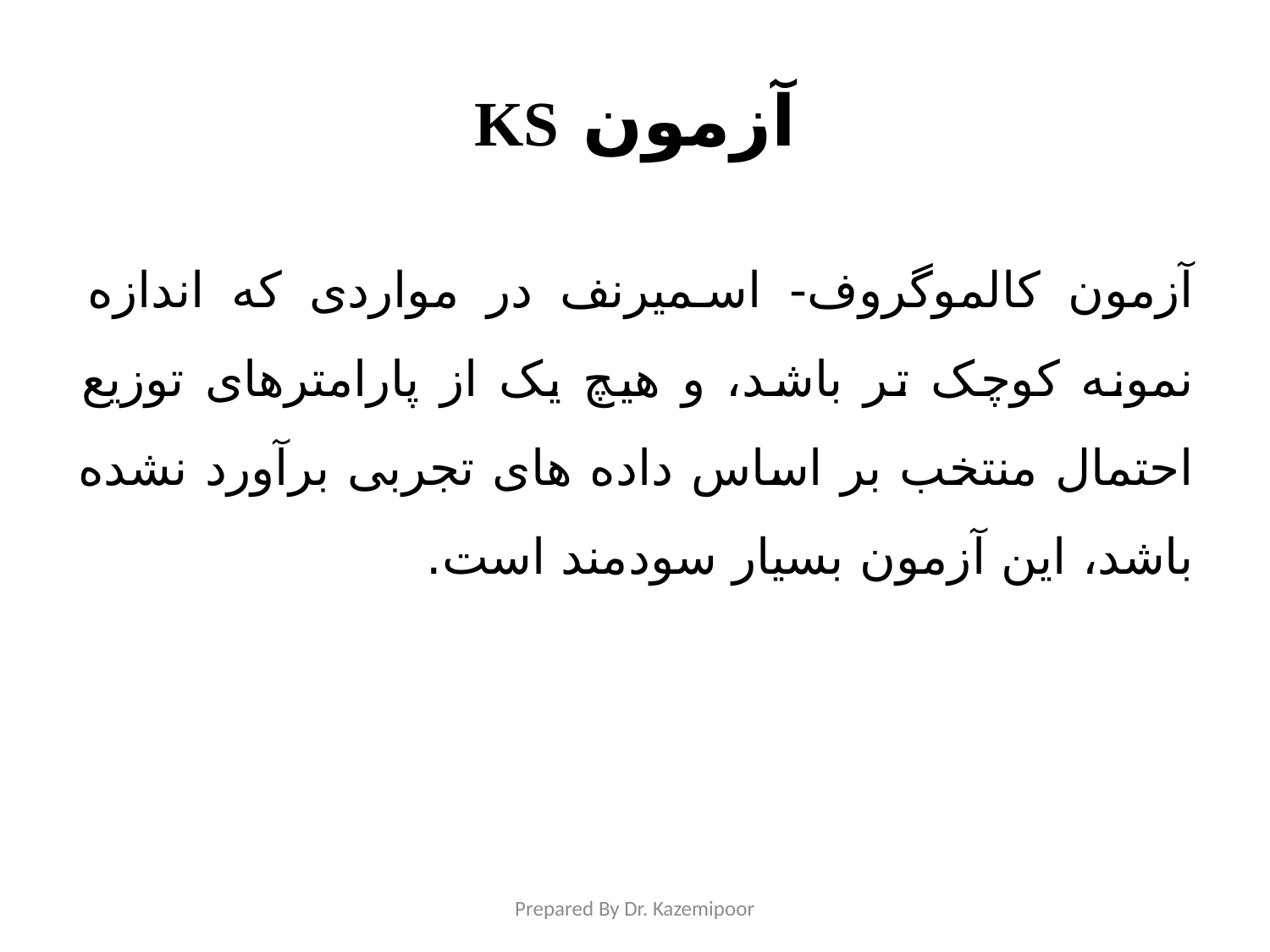

# آزمون KS
آزمون کالموگروف- اسمیرنف در مواردی که اندازه نمونه کوچک تر باشد، و هیچ یک از پارامترهای توزیع احتمال منتخب بر اساس داده های تجربی برآورد نشده باشد، این آزمون بسیار سودمند است.
Prepared By Dr. Kazemipoor